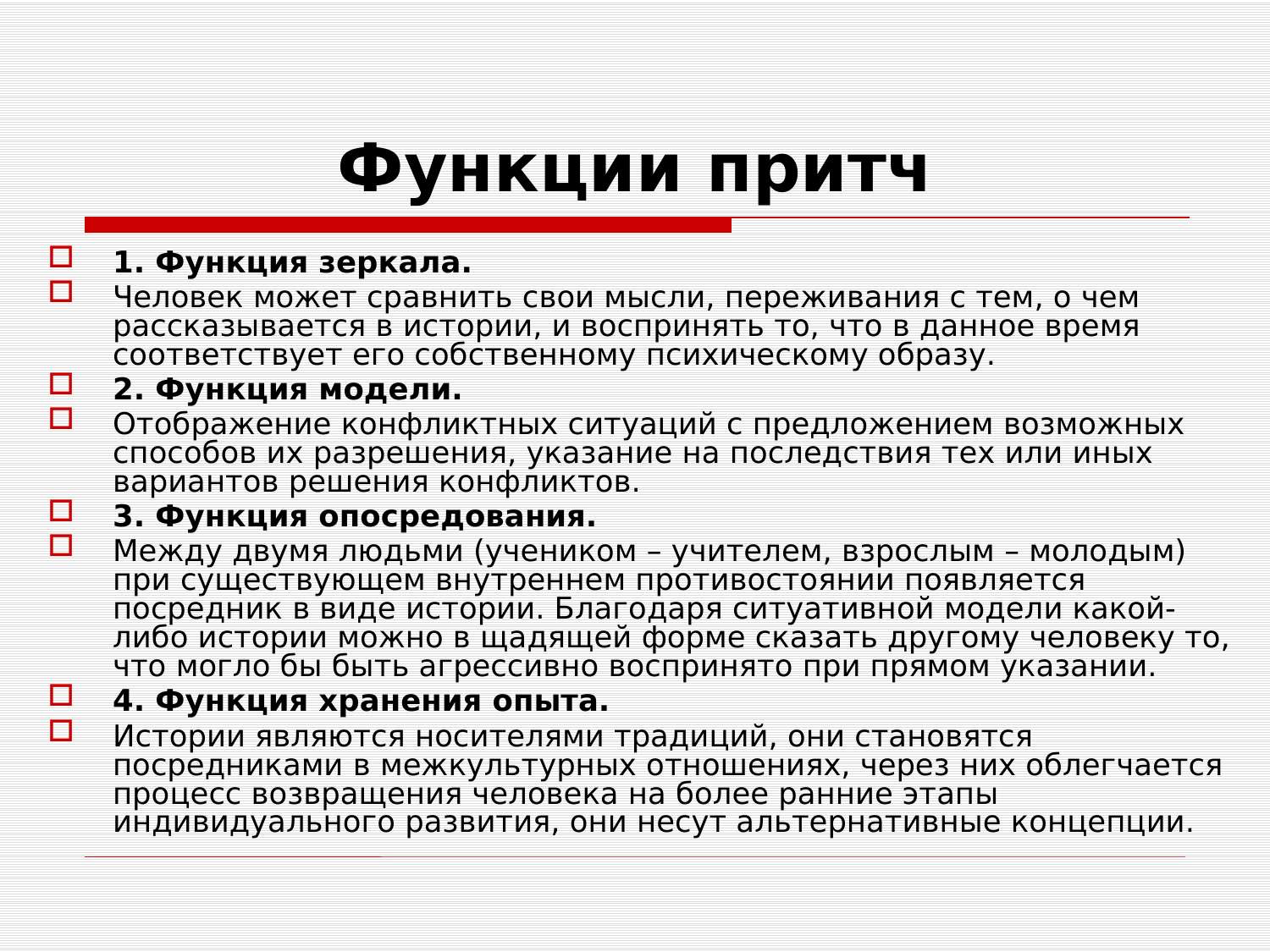

# Функции притч
1. Функция зеркала.
Человек может сравнить свои мысли, переживания с тем, о чем рассказывается в истории, и воспринять то, что в данное время соответствует его собственному психическому образу.
2. Функция модели.
Отображение конфликтных ситуаций с предложением возможных способов их разрешения, указание на последствия тех или иных вариантов решения конфликтов.
3. Функция опосредования.
Между двумя людьми (учеником – учителем, взрослым – молодым) при существующем внутреннем противостоянии появляется посредник в виде истории. Благодаря ситуативной модели какой-либо истории можно в щадящей форме сказать другому человеку то, что могло бы быть агрессивно воспринято при прямом указании.
4. Функция хранения опыта.
Истории являются носителями традиций, они становятся посредниками в межкультурных отношениях, через них облегчается процесс возвращения человека на более ранние этапы индивидуального развития, они несут альтернативные концепции.